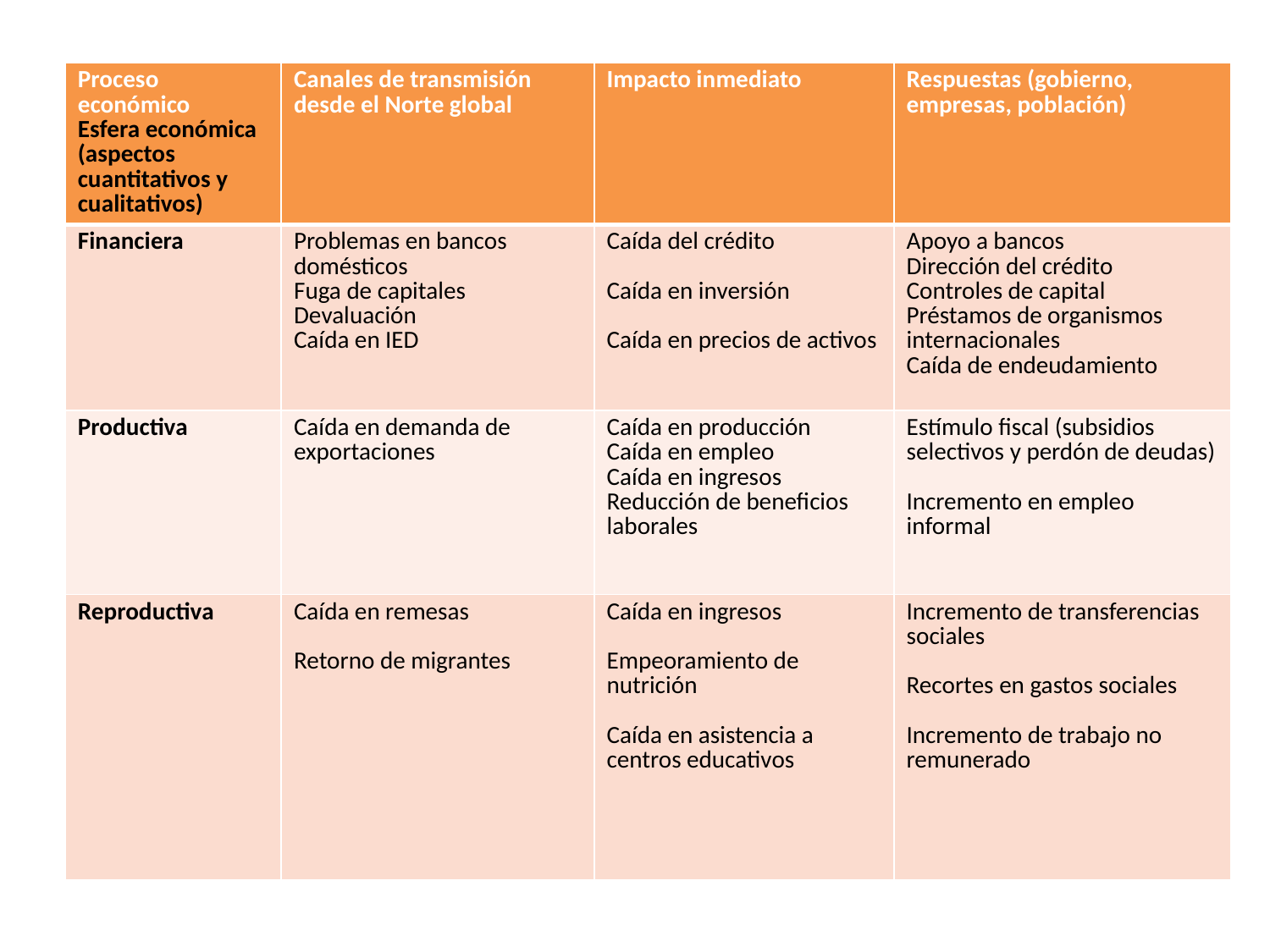

| Proceso económico Esfera económica (aspectos cuantitativos y cualitativos) | Canales de transmisión desde el Norte global | Impacto inmediato | Respuestas (gobierno, empresas, población) |
| --- | --- | --- | --- |
| Financiera | Problemas en bancos domésticos Fuga de capitales Devaluación Caída en IED | Caída del crédito Caída en inversión Caída en precios de activos | Apoyo a bancos Dirección del crédito Controles de capital Préstamos de organismos internacionales Caída de endeudamiento |
| Productiva | Caída en demanda de exportaciones | Caída en producción Caída en empleo Caída en ingresos Reducción de beneficios laborales | Estímulo fiscal (subsidios selectivos y perdón de deudas) Incremento en empleo informal |
| Reproductiva | Caída en remesas Retorno de migrantes | Caída en ingresos Empeoramiento de nutrición Caída en asistencia a centros educativos | Incremento de transferencias sociales Recortes en gastos sociales Incremento de trabajo no remunerado |